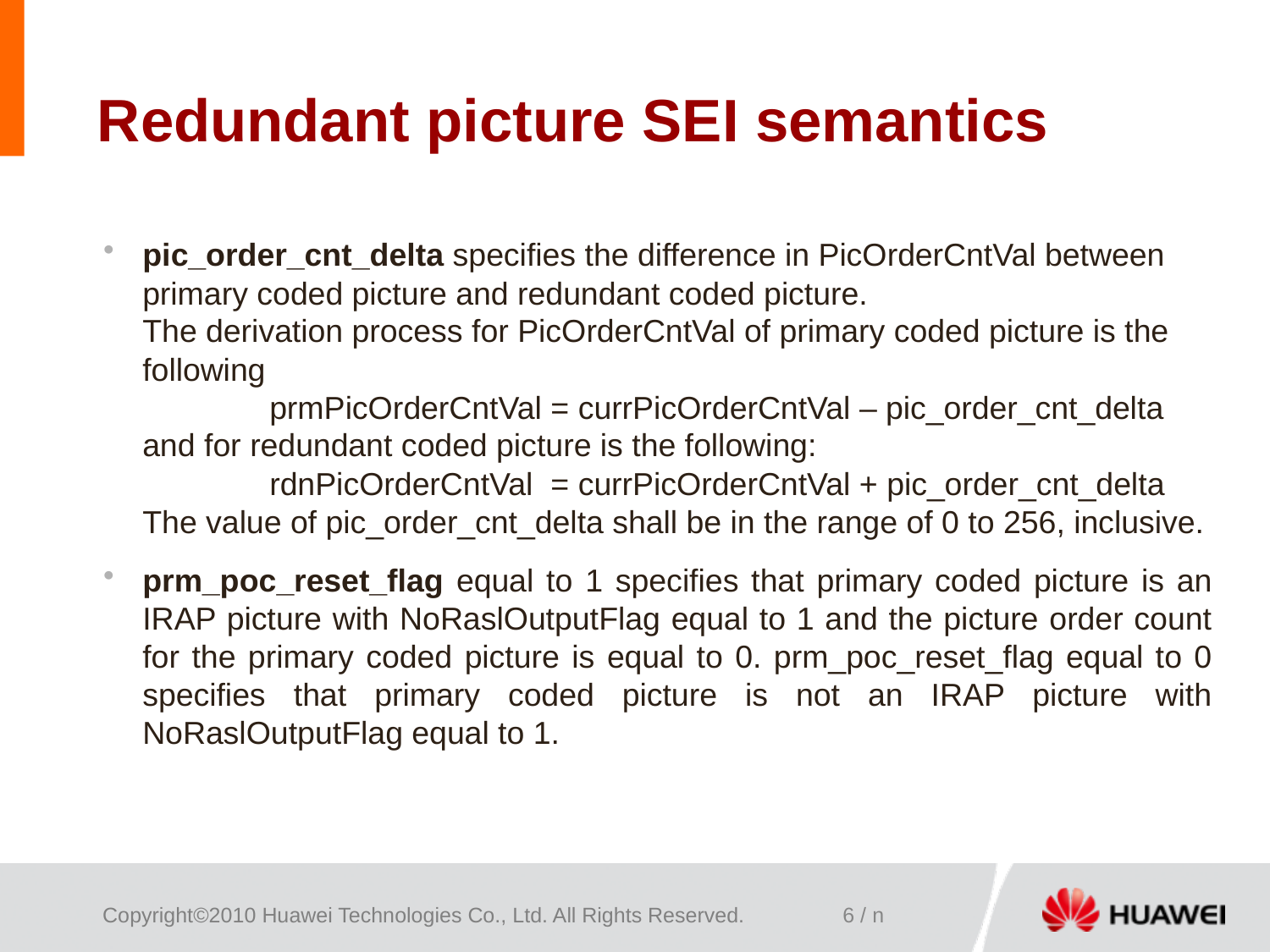

# Redundant picture SEI semantics
pic_order_cnt_delta specifies the difference in PicOrderCntVal between primary coded picture and redundant coded picture.
The derivation process for PicOrderCntVal of primary coded picture is the following
	prmPicOrderCntVal = currPicOrderCntVal – pic_order_cnt_delta
and for redundant coded picture is the following:
	rdnPicOrderCntVal  = currPicOrderCntVal + pic_order_cnt_delta
The value of pic_order_cnt_delta shall be in the range of 0 to 256, inclusive.
prm_poc_reset_flag equal to 1 specifies that primary coded picture is an IRAP picture with NoRaslOutputFlag equal to 1 and the picture order count for the primary coded picture is equal to 0. prm_poc_reset_flag equal to 0 specifies that primary coded picture is not an IRAP picture with NoRaslOutputFlag equal to 1.